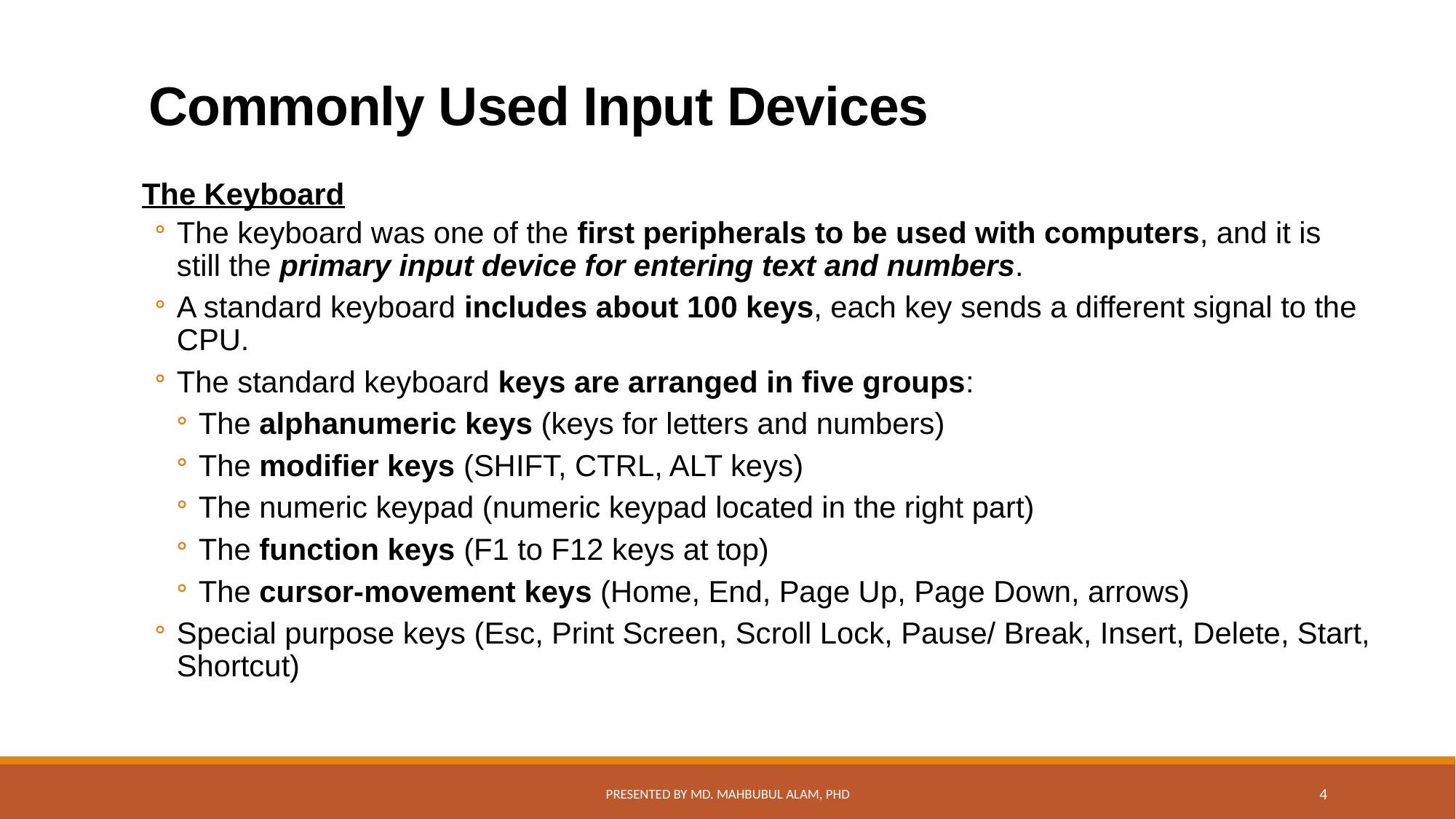

# Commonly Used Input Devices
The Keyboard
The keyboard was one of the first peripherals to be used with computers, and it is still the primary input device for entering text and numbers.
A standard keyboard includes about 100 keys, each key sends a different signal to the CPU.
The standard keyboard keys are arranged in five groups:
The alphanumeric keys (keys for letters and numbers)
The modifier keys (SHIFT, CTRL, ALT keys)
The numeric keypad (numeric keypad located in the right part)
The function keys (F1 to F12 keys at top)
The cursor-movement keys (Home, End, Page Up, Page Down, arrows)
Special purpose keys (Esc, Print Screen, Scroll Lock, Pause/ Break, Insert, Delete, Start, Shortcut)
Presented by Md. Mahbubul Alam, PhD
4